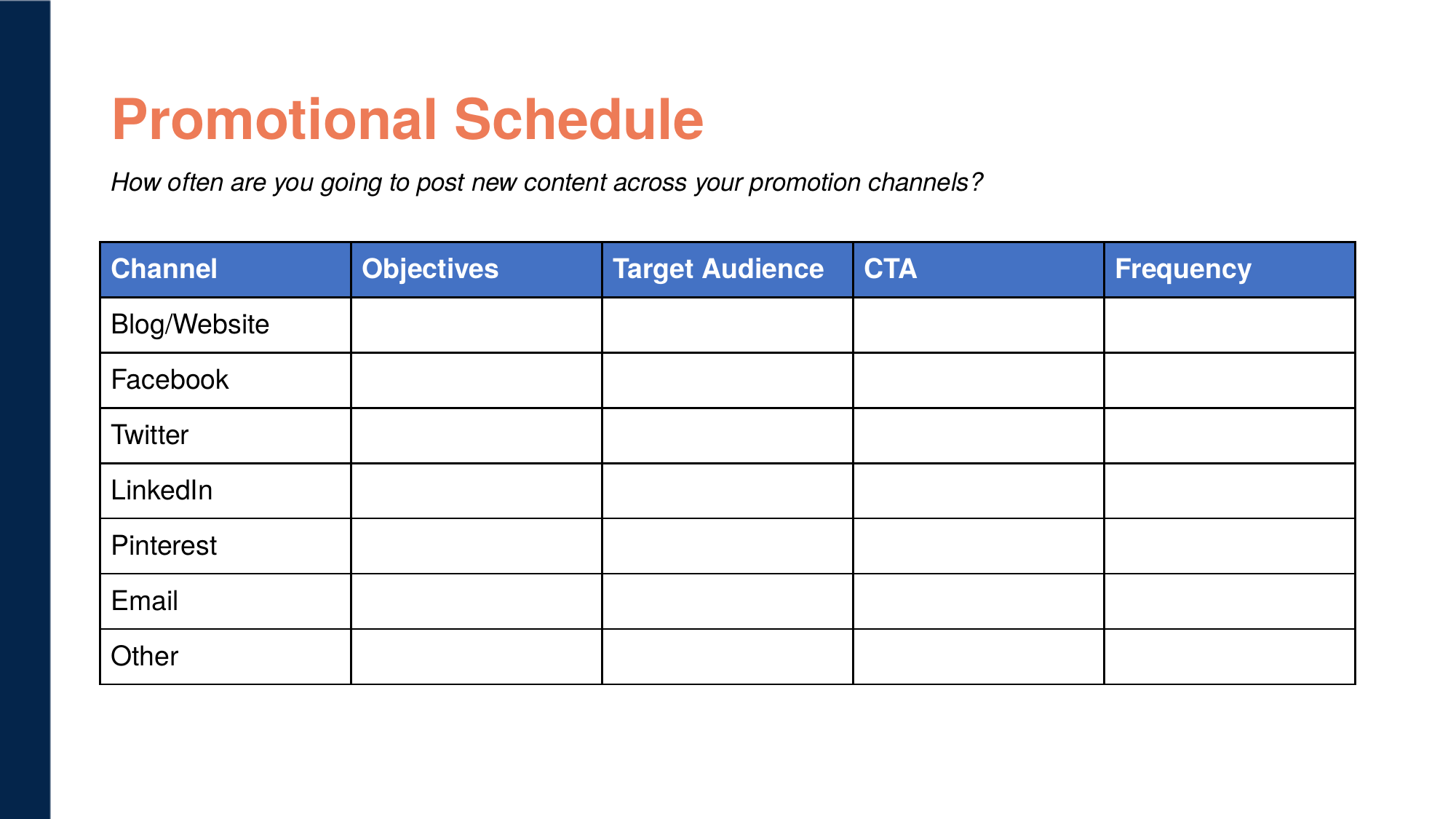

# Promotional Schedule How often are you going to post new content across your promotion channels?
| Channel | Objectives | Target Audience | CTA | Frequency |
| --- | --- | --- | --- | --- |
| Blog/Website |  |  |  |  |
| Facebook |  |  |  |  |
| Twitter |  |  |  |  |
| LinkedIn |  |  |  |  |
| Pinterest |  |  |  |  |
| Email |  |  |  |  |
| Other |  |  |  |  |